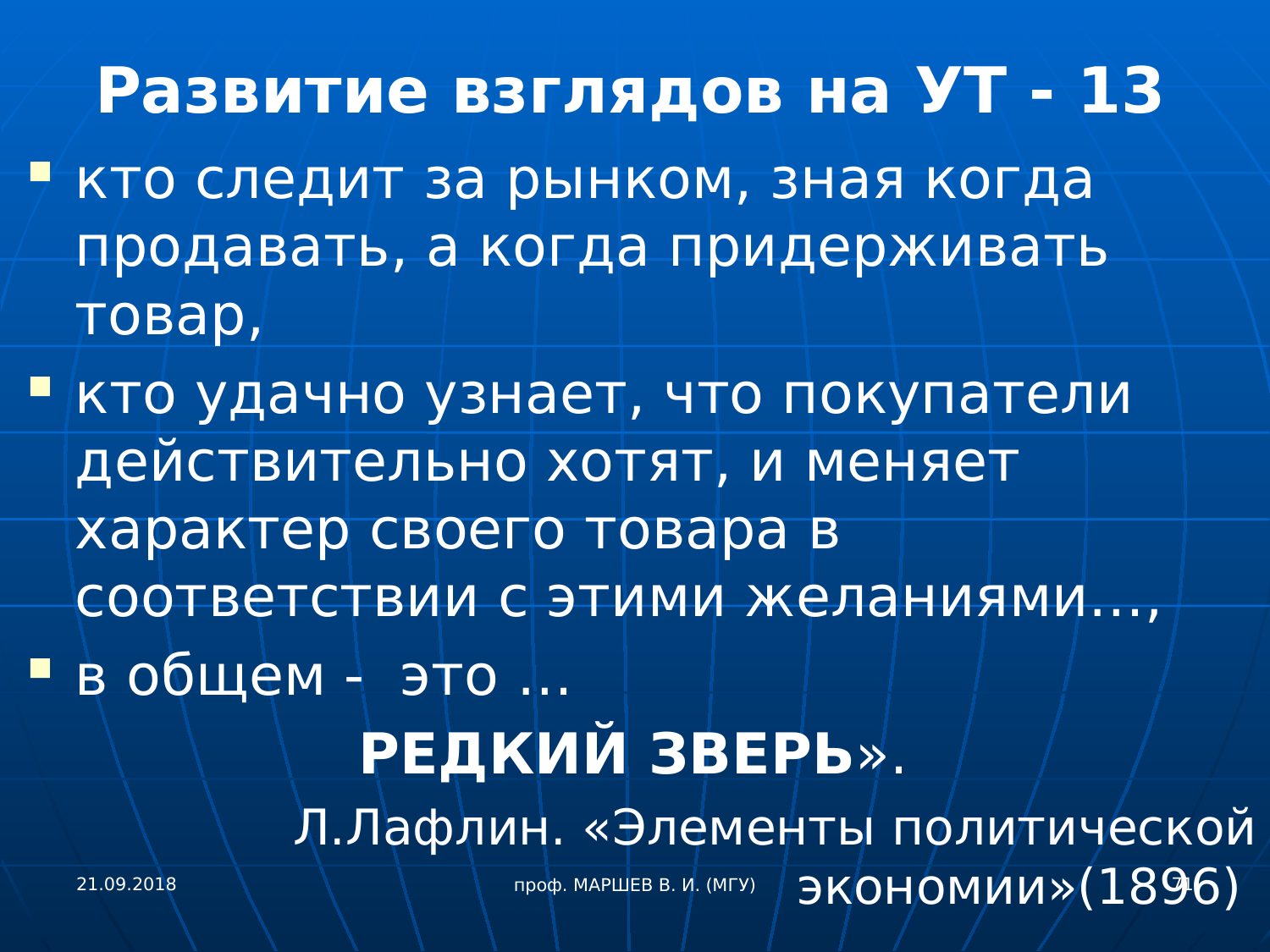

# Развитие взглядов на УТ - 13
кто следит за рынком, зная когда продавать, а когда придерживать товар,
кто удачно узнает, что покупатели действительно хотят, и меняет характер своего товара в соответствии с этими желаниями…,
в общем -  это …
РЕДКИЙ ЗВЕРЬ».
Л.Лафлин. «Элементы политической экономии»(1896)

21.09.2018
71
проф. МАРШЕВ В. И. (МГУ)